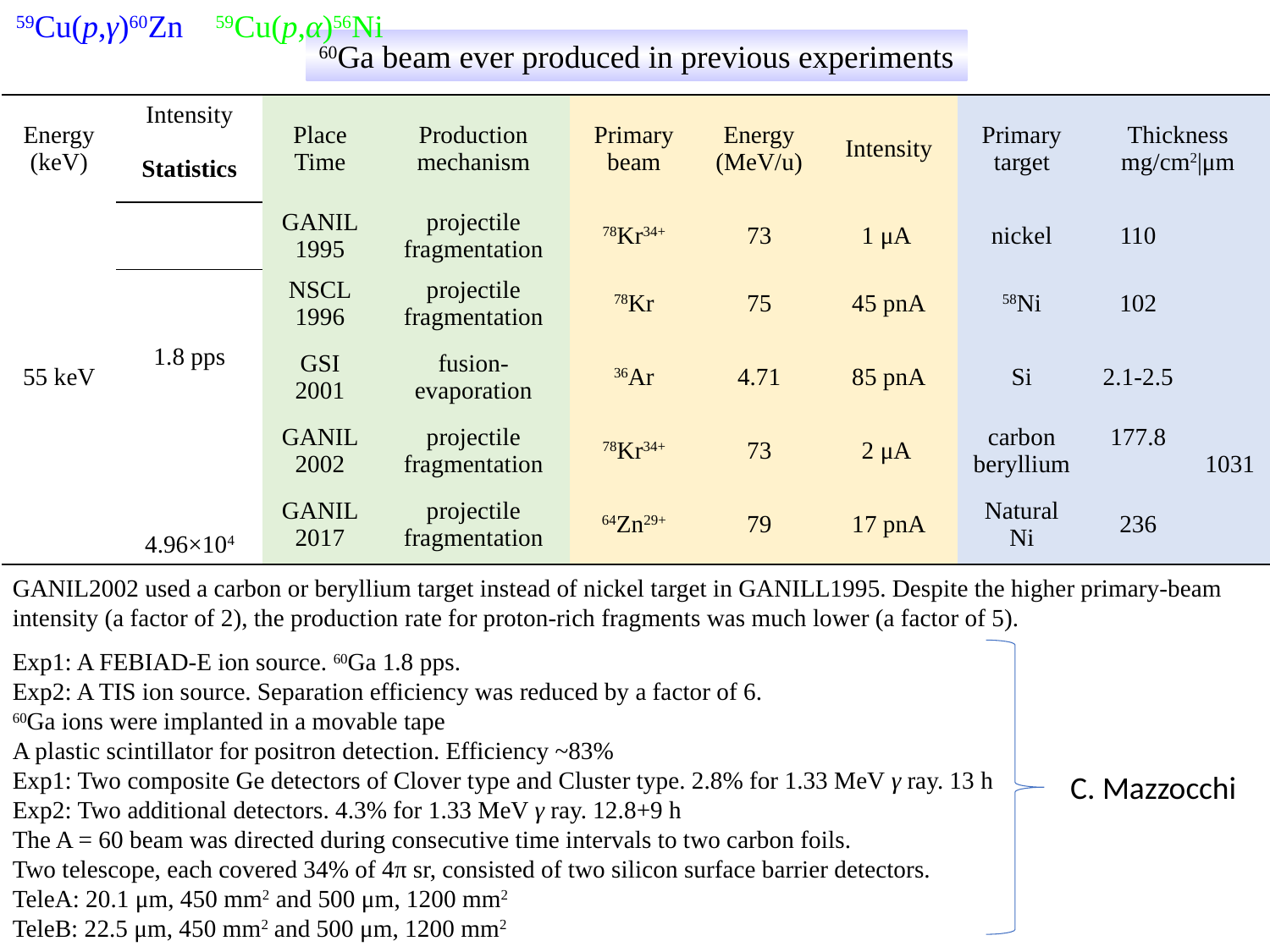

59Cu(p,γ)60Zn
59Cu(p,α)56Ni
60Ga beam ever produced in previous experiments
| Energy (keV) | Intensity | Place Time | Production mechanism | Primary beam | Energy (MeV/u) | Intensity | Primary target | Thickness mg/cm2|μm |  |
| --- | --- | --- | --- | --- | --- | --- | --- | --- | --- |
|  | Statistics |  |  |  |  |  |  |  |  |
|  |  | GANIL 1995 | projectile fragmentation | 78Kr34+ | 73 | 1 μA | nickel | 110 |  |
|  |  | NSCL 1996 | projectile fragmentation | 78Kr | 75 | 45 pnA | 58Ni | 102 |  |
| 55 keV | 1.8 pps | GSI 2001 | fusion-evaporation | 36Ar | 4.71 | 85 pnA | Si | 2.1-2.5 |  |
|  |  |  |  |  |  |  |  |  |  |
|  |  | GANIL 2002 | projectile fragmentation | 78Kr34+ | 73 | 2 μA | carbon beryllium | 177.8 | 1031 |
|  |  | GANIL 2017 | projectile fragmentation | 64Zn29+ | 79 | 17 pnA | Natural Ni | 236 |  |
|  | 4.96×104 |  |  |  |  |  |  |  |  |
GANIL2002 used a carbon or beryllium target instead of nickel target in GANILL1995. Despite the higher primary-beam intensity (a factor of 2), the production rate for proton-rich fragments was much lower (a factor of 5).
Exp1: A FEBIAD-E ion source. 60Ga 1.8 pps.
Exp2: A TIS ion source. Separation efficiency was reduced by a factor of 6.
60Ga ions were implanted in a movable tape
A plastic scintillator for positron detection. Efficiency ~83%
Exp1: Two composite Ge detectors of Clover type and Cluster type. 2.8% for 1.33 MeV γ ray. 13 h
Exp2: Two additional detectors. 4.3% for 1.33 MeV γ ray. 12.8+9 h
The A = 60 beam was directed during consecutive time intervals to two carbon foils.
Two telescope, each covered 34% of 4π sr, consisted of two silicon surface barrier detectors.
TeleA: 20.1 μm, 450 mm2 and 500 μm, 1200 mm2
TeleB: 22.5 μm, 450 mm2 and 500 μm, 1200 mm2

C. Mazzocchi